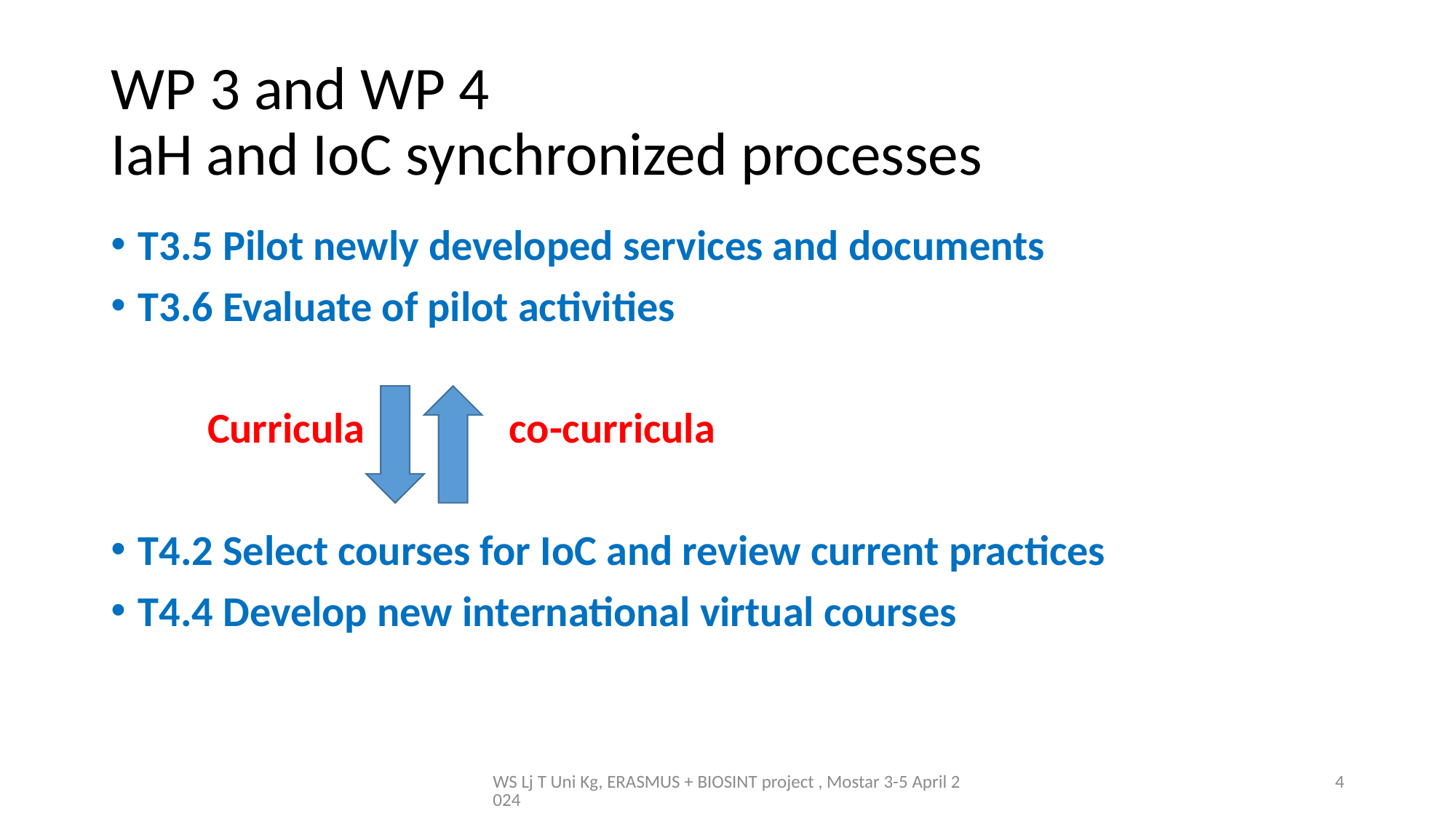

# WP 3 and WP 4 IaH and IoC synchronized processes
T3.5 Pilot newly developed services and documents
T3.6 Evaluate of pilot activities

          Curricula               co-curricula

T4.2 Select courses for IoC and review current practices
T4.4 Develop new international virtual courses

WS Lj T Uni Kg, ERASMUS + BIOSINT project , Mostar 3-5 April 2024
4